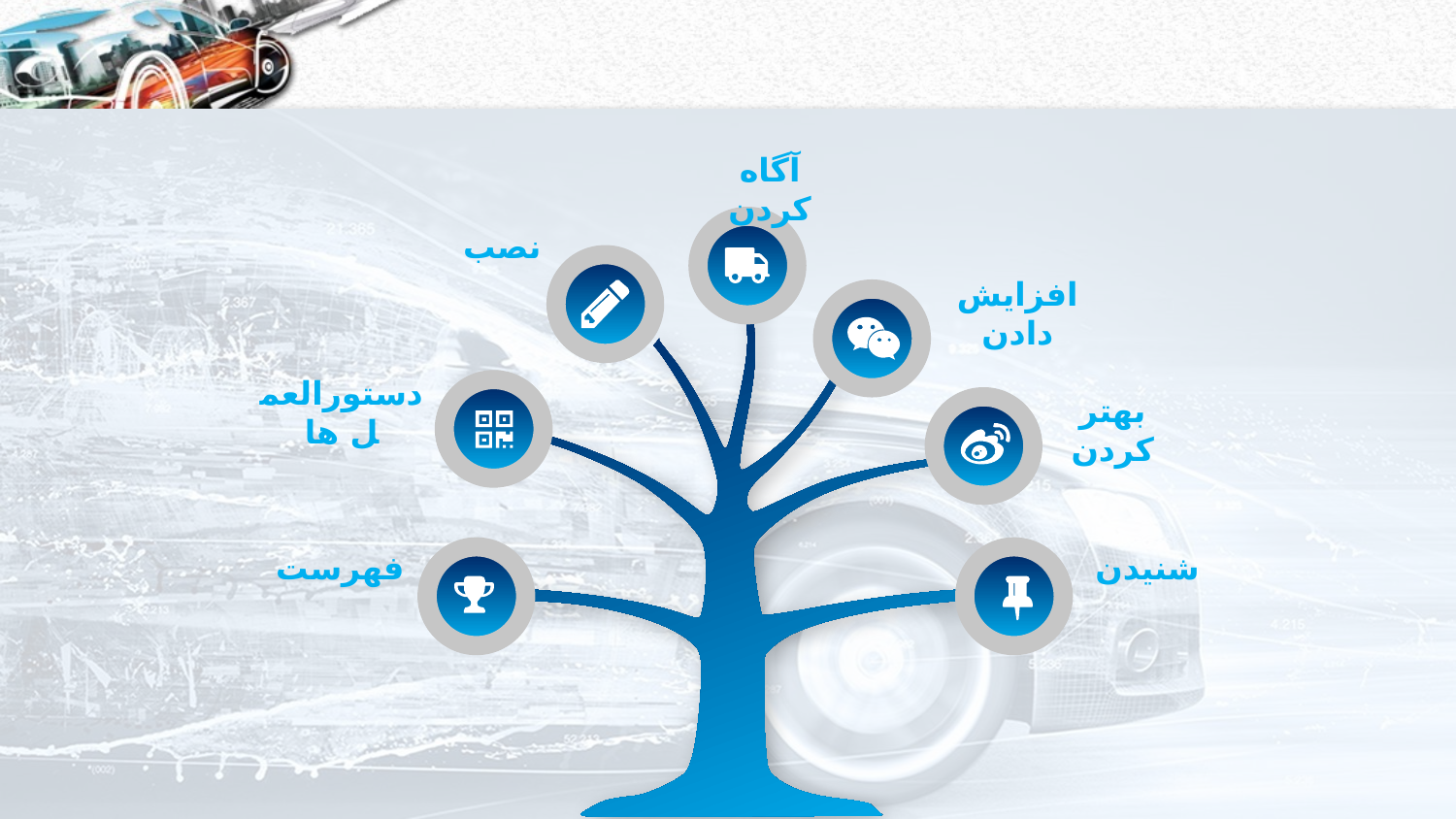

#
آگاه کردن

نصب

افزایش دادن

دستورالعمل ها

بهتر کردن

فهرست
شنیدن